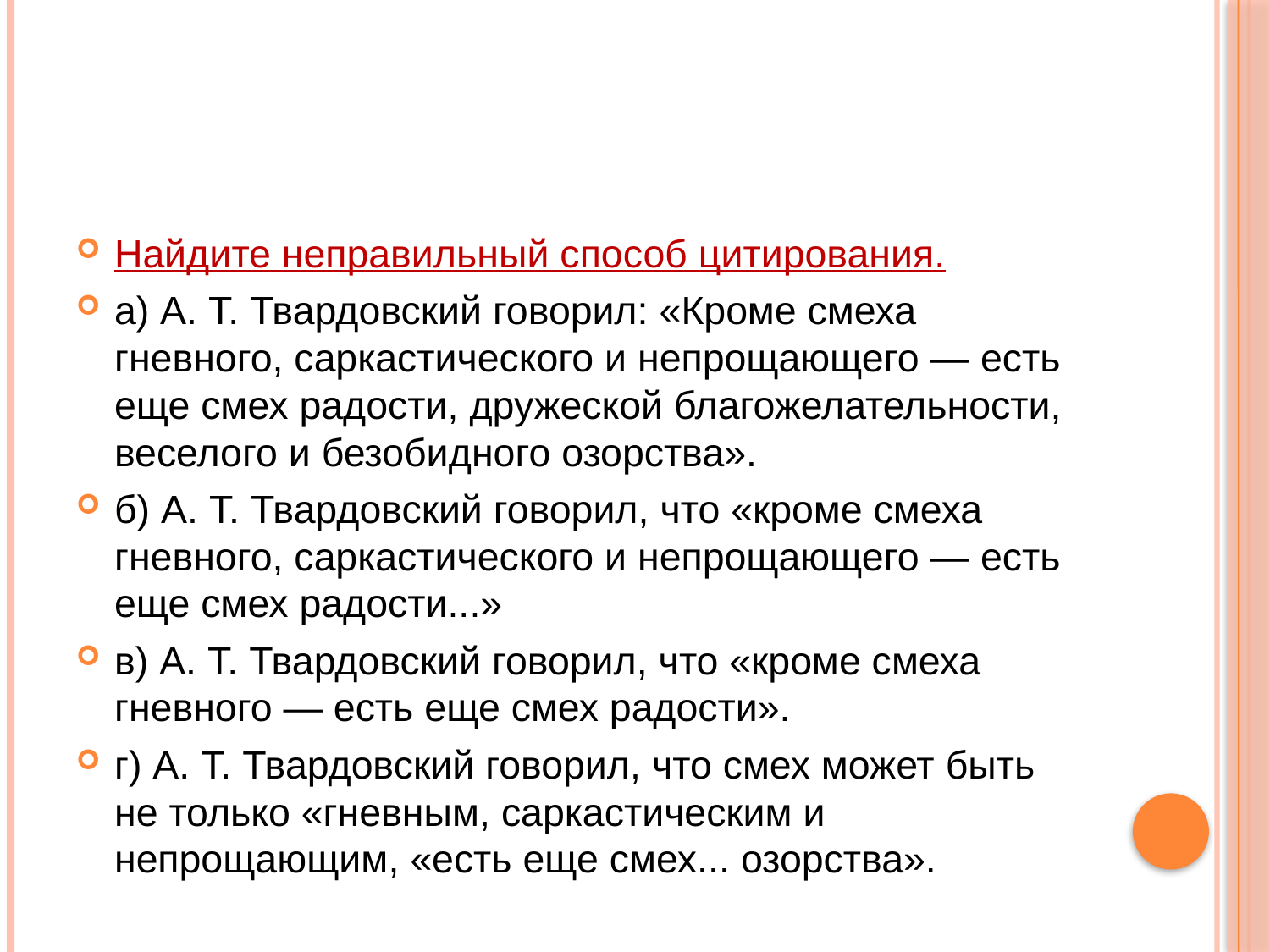

#
Найдите неправильный способ цитирования.
а) А. Т. Твардовский говорил: «Кроме смеха гневного, саркастического и непрощающего — есть еще смех радости, дружеской благожелательности, веселого и безобидного озорства».
б) А. Т. Твардовский говорил, что «кроме смеха гневного, саркастического и непрощающего — есть еще смех радости...»
в) А. Т. Твардовский говорил, что «кроме смеха гневного — есть еще смех радости».
г) А. Т. Твардовский говорил, что смех может быть не только «гневным, саркастическим и непрощающим, «есть еще смех... озорства».